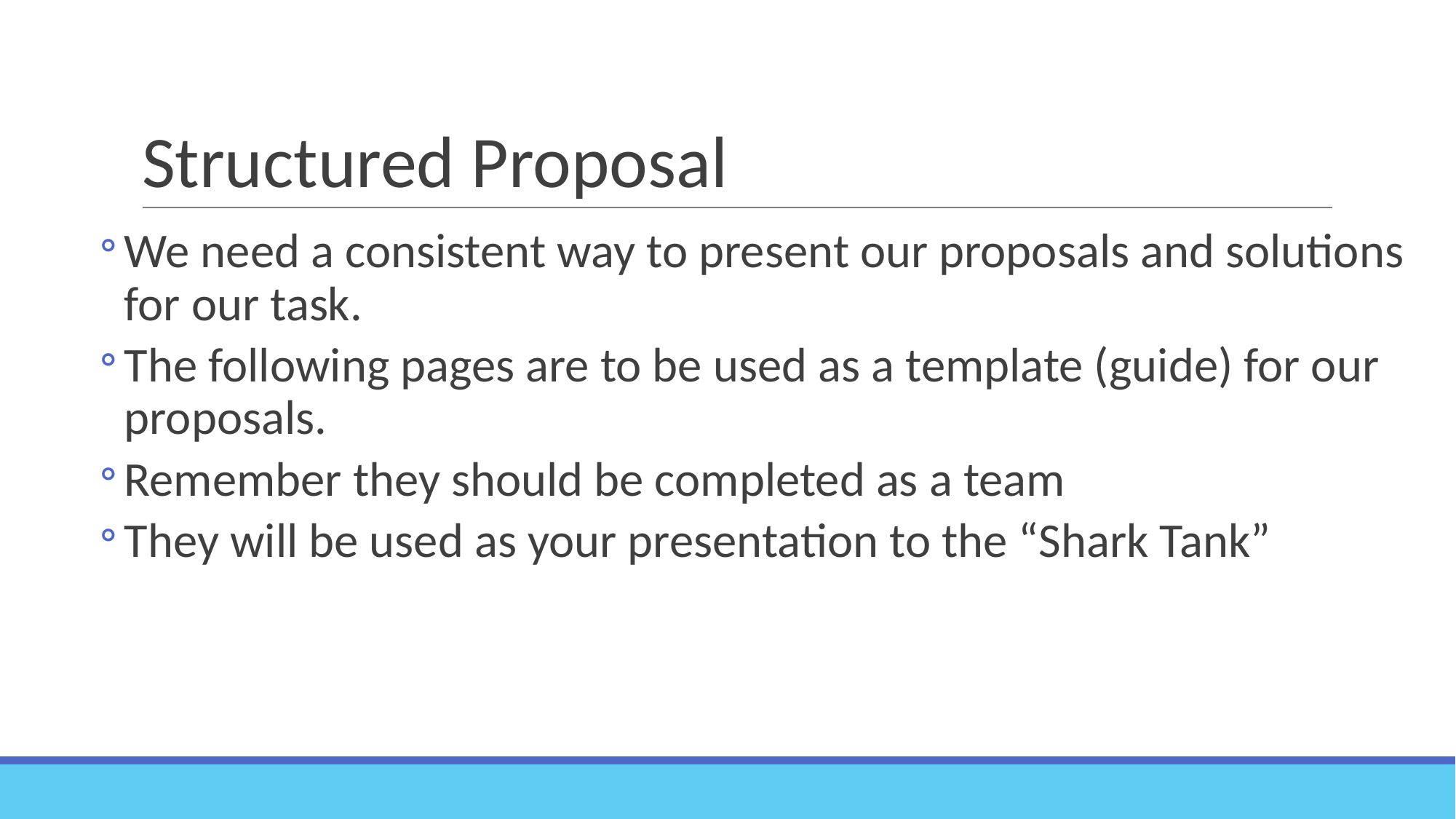

# Structured Proposal
We need a consistent way to present our proposals and solutions for our task.
The following pages are to be used as a template (guide) for our proposals.
Remember they should be completed as a team
They will be used as your presentation to the “Shark Tank”